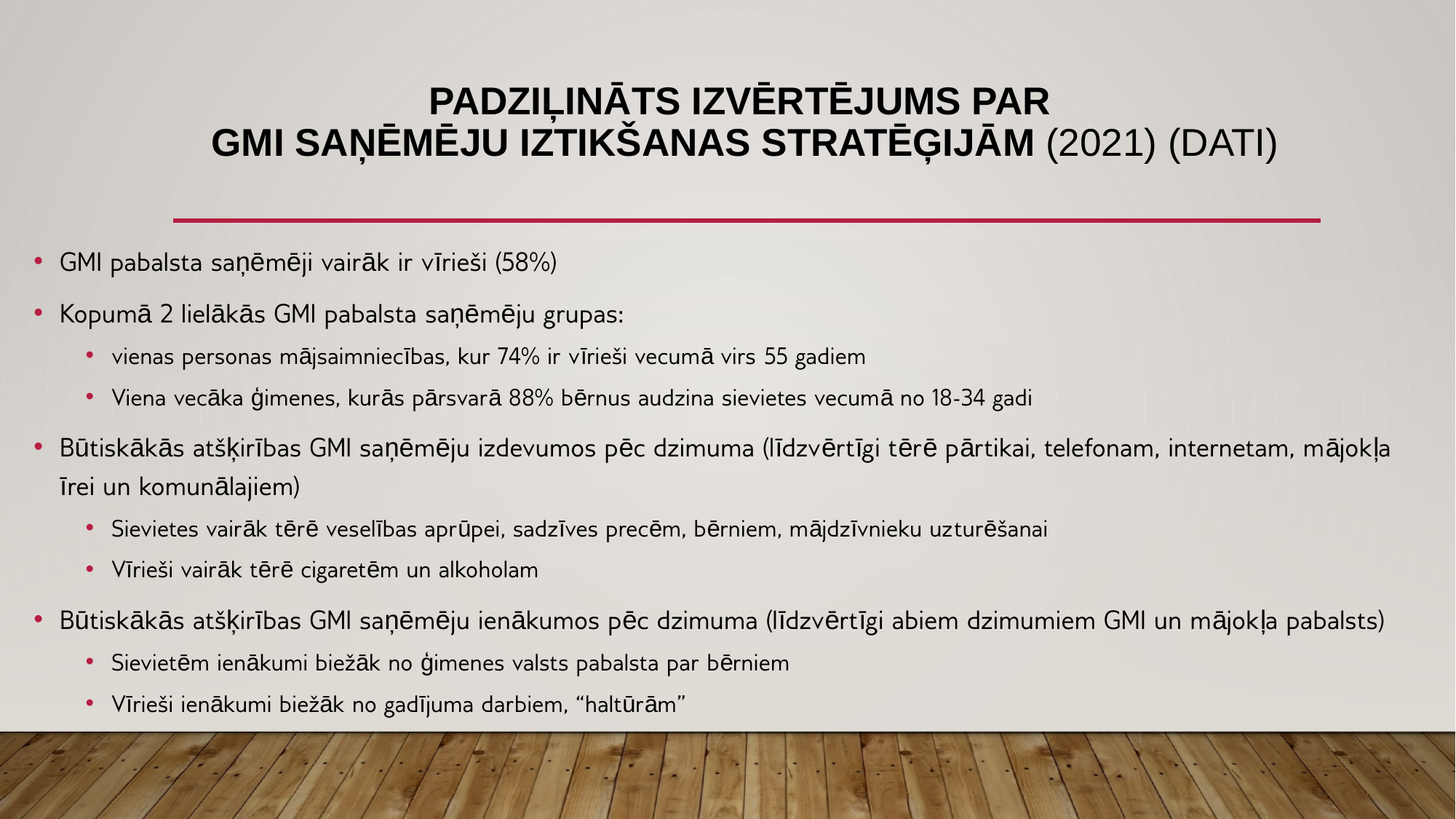

# padziļināts izvērtējums par GMI saņēmēju iztikšanas stratēģijām (2021) (dati)
GMI pabalsta saņēmēji vairāk ir vīrieši (58%)
Kopumā 2 lielākās GMI pabalsta saņēmēju grupas:
vienas personas mājsaimniecības, kur 74% ir vīrieši vecumā virs 55 gadiem
Viena vecāka ģimenes, kurās pārsvarā 88% bērnus audzina sievietes vecumā no 18-34 gadi
Būtiskākās atšķirības GMI saņēmēju izdevumos pēc dzimuma (līdzvērtīgi tērē pārtikai, telefonam, internetam, mājokļa īrei un komunālajiem)
Sievietes vairāk tērē veselības aprūpei, sadzīves precēm, bērniem, mājdzīvnieku uzturēšanai
Vīrieši vairāk tērē cigaretēm un alkoholam
Būtiskākās atšķirības GMI saņēmēju ienākumos pēc dzimuma (līdzvērtīgi abiem dzimumiem GMI un mājokļa pabalsts)
Sievietēm ienākumi biežāk no ģimenes valsts pabalsta par bērniem
Vīrieši ienākumi biežāk no gadījuma darbiem, “haltūrām”